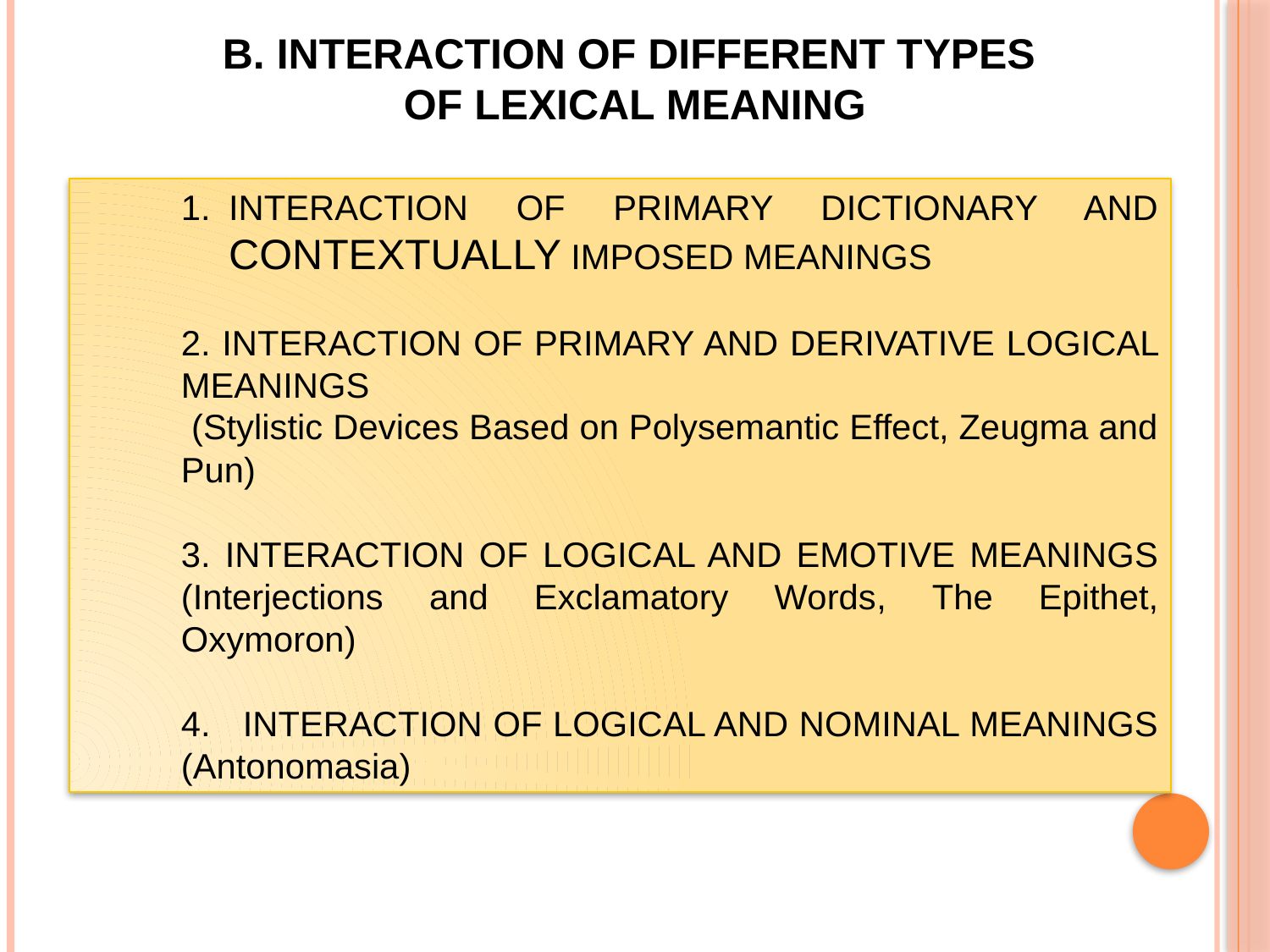

B. INTERACTION OF DIFFERENT TYPES
OF LEXICAL MEANING
INTERACTION OF PRIMARY DICTIONARY AND CONTEXTUALLY IMPOSED MEANINGS

2. INTERACTION OF PRIMARY AND DERIVATIVE LOGICAL MEANINGS
 (Stylistic Devices Based on Polysemantic Effect, Zeugma and Pun)

3. INTERACTION OF LOGICAL AND EMOTIVE MEANINGS (Interjections and Exclamatory Words, The Epithet, Oxymoron)

4.   INTERACTION OF LOGICAL AND NOMINAL MEANINGS (Antonomasia)